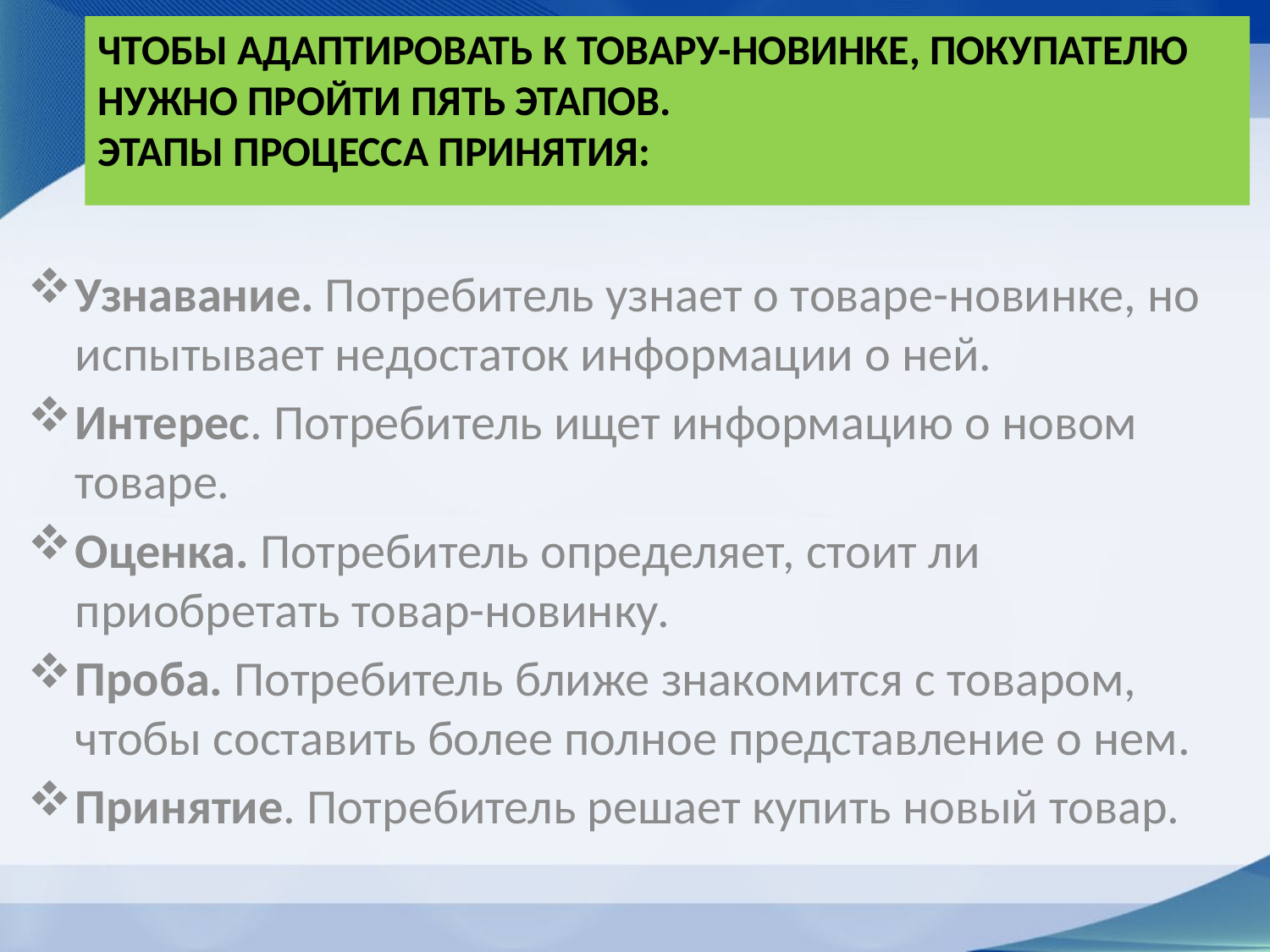

# Чтобы адаптировать к товару-новинке, покупателю нужно пройти пять этапов. Этапы процесса принятия:
Узнавание. Потребитель узнает о товаре-новинке, но испытывает недостаток информации о ней.
Интерес. Потребитель ищет информацию о новом товаре.
Оценка. Потребитель определяет, стоит ли приобретать товар-новинку.
Проба. Потребитель ближе знакомится с товаром, чтобы составить более полное представление о нем.
Принятие. Потребитель решает купить новый товар.